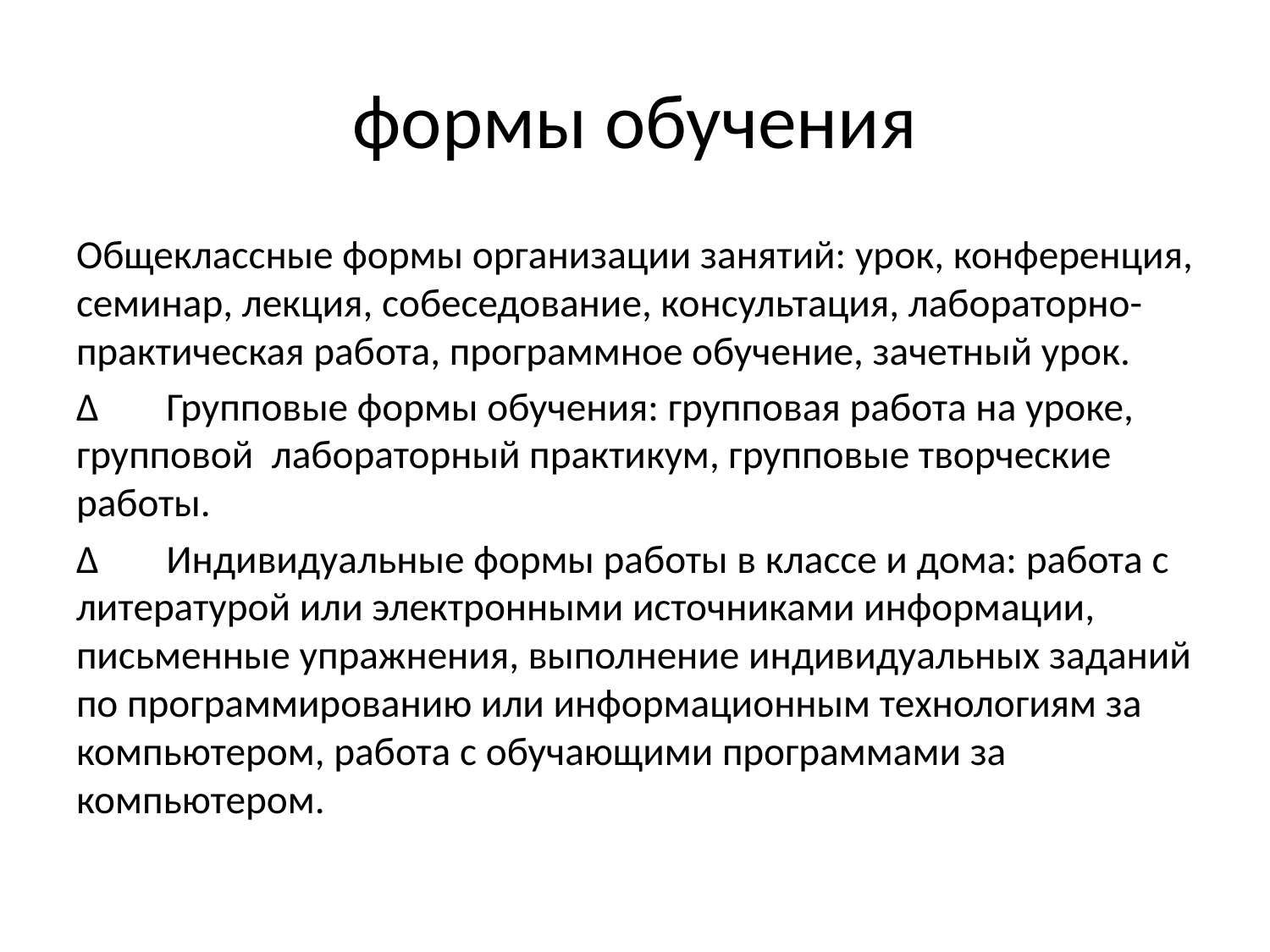

# формы обучения
Общеклассные формы организации занятий: урок, конференция, семинар, лекция, собеседование, консультация, лабораторно-практическая работа, программное обучение, зачетный урок.
∆	Групповые формы обучения: групповая работа на уроке, групповой  лабораторный практикум, групповые творческие работы.
∆	Индивидуальные формы работы в классе и дома: работа с литературой или электронными источниками информации, письменные упражнения, выполнение индивидуальных заданий по программированию или информационным технологиям за компьютером, работа с обучающими программами за компьютером.